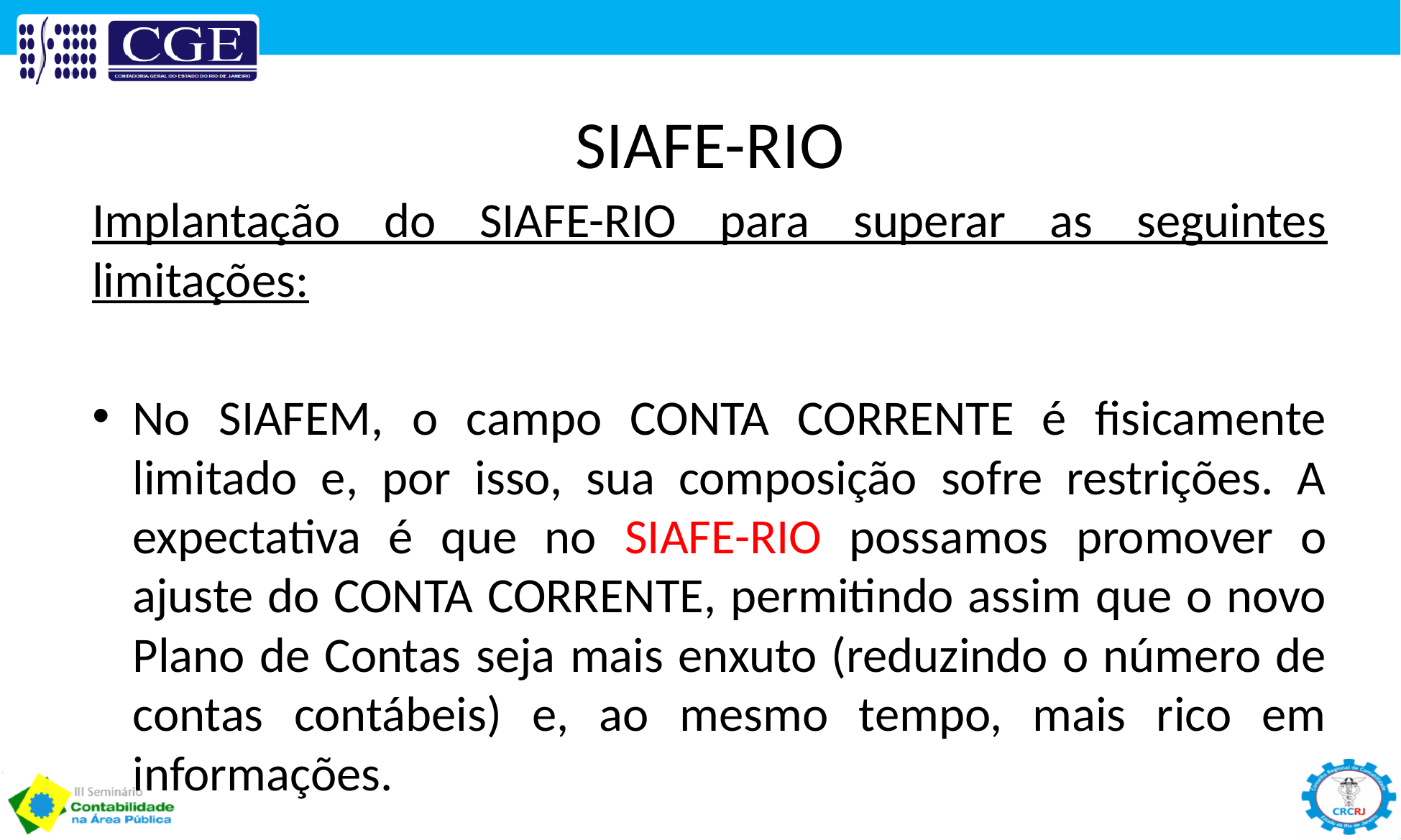

SIAFE-RIO
Implantação do SIAFE-RIO para superar as seguintes limitações:

No SIAFEM, o campo CONTA CORRENTE é fisicamente limitado e, por isso, sua composição sofre restrições. A expectativa é que no SIAFE-RIO possamos promover o ajuste do CONTA CORRENTE, permitindo assim que o novo Plano de Contas seja mais enxuto (reduzindo o número de contas contábeis) e, ao mesmo tempo, mais rico em informações.